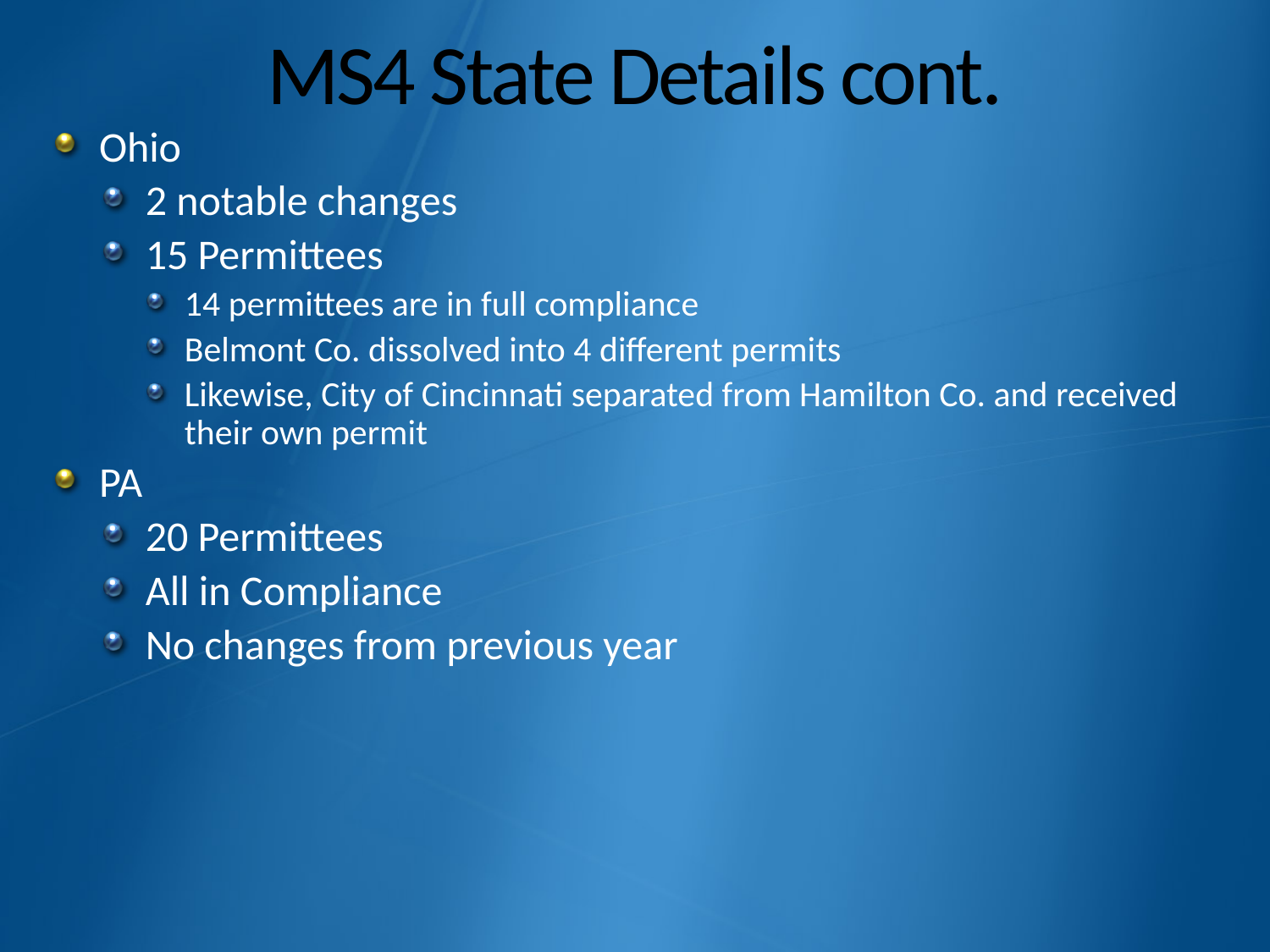

# MS4 State Details cont.
Ohio
2 notable changes
15 Permittees
14 permittees are in full compliance
Belmont Co. dissolved into 4 different permits
Likewise, City of Cincinnati separated from Hamilton Co. and received their own permit
PA
20 Permittees
All in Compliance
No changes from previous year